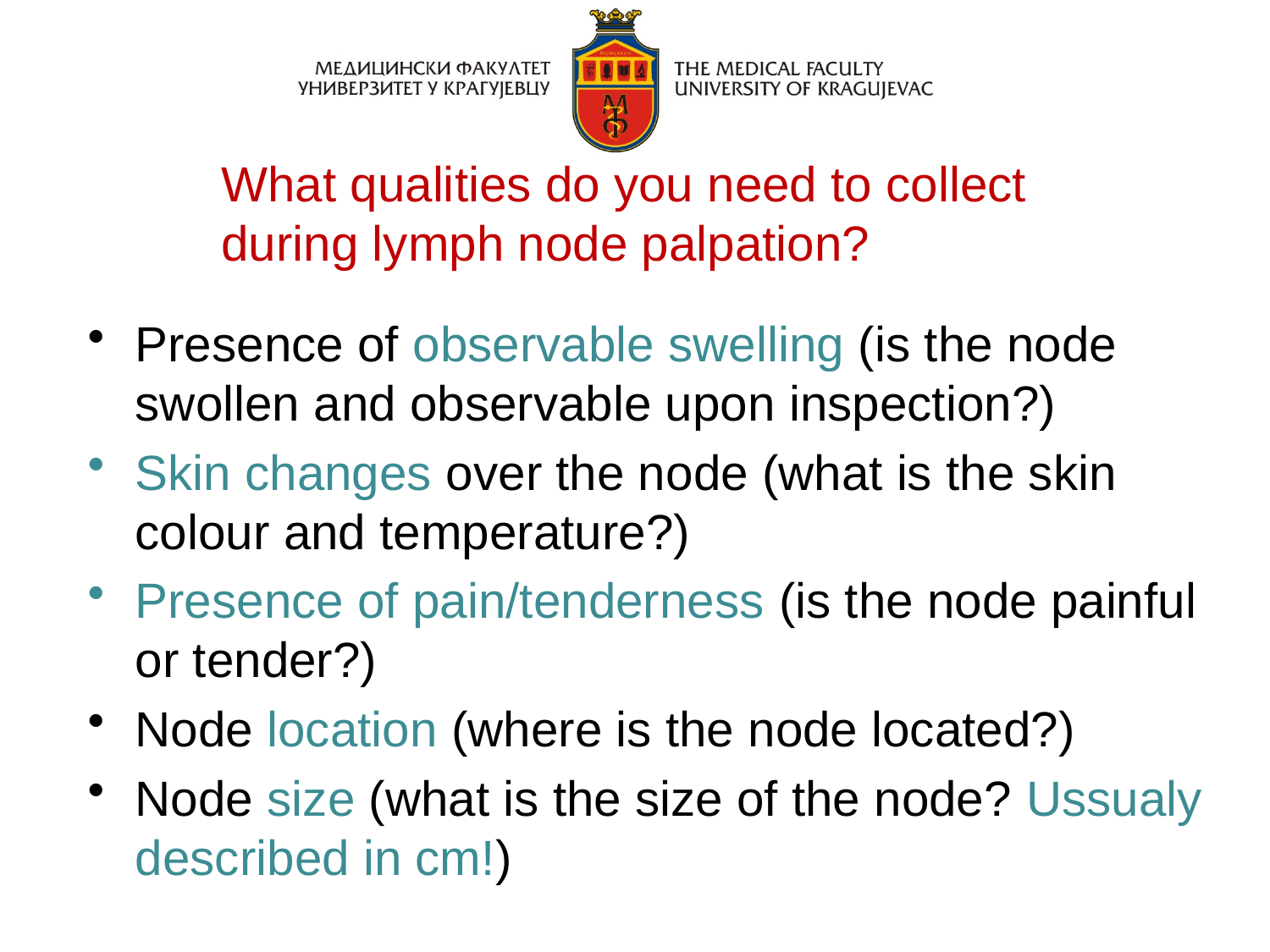

What qualities do you need to collect
during lymph node palpation?
Presence of observable swelling (is the node swollen and observable upon inspection?)
Skin changes over the node (what is the skin colour and temperature?)
Presence of pain/tenderness (is the node painful or tender?)
Node location (where is the node located?)
Node size (what is the size of the node? Ussualy described in cm!)